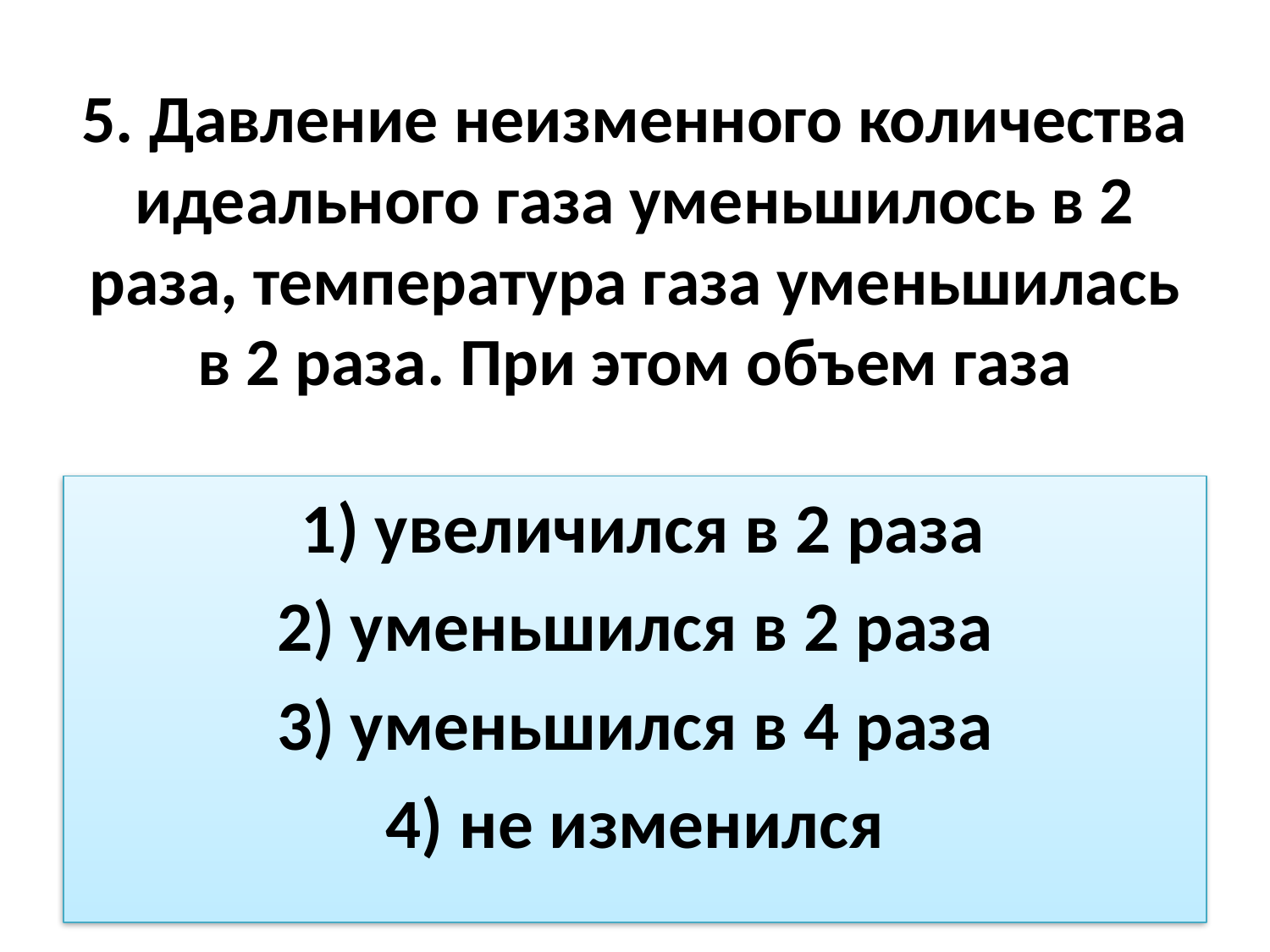

# 5. Давление неизменного количества идеального газа уменьшилось в 2 раза, температура газа уменьшилась в 2 раза. При этом объем газа
 1) увеличился в 2 раза
2) уменьшился в 2 раза
3) уменьшился в 4 раза
4) не изменился